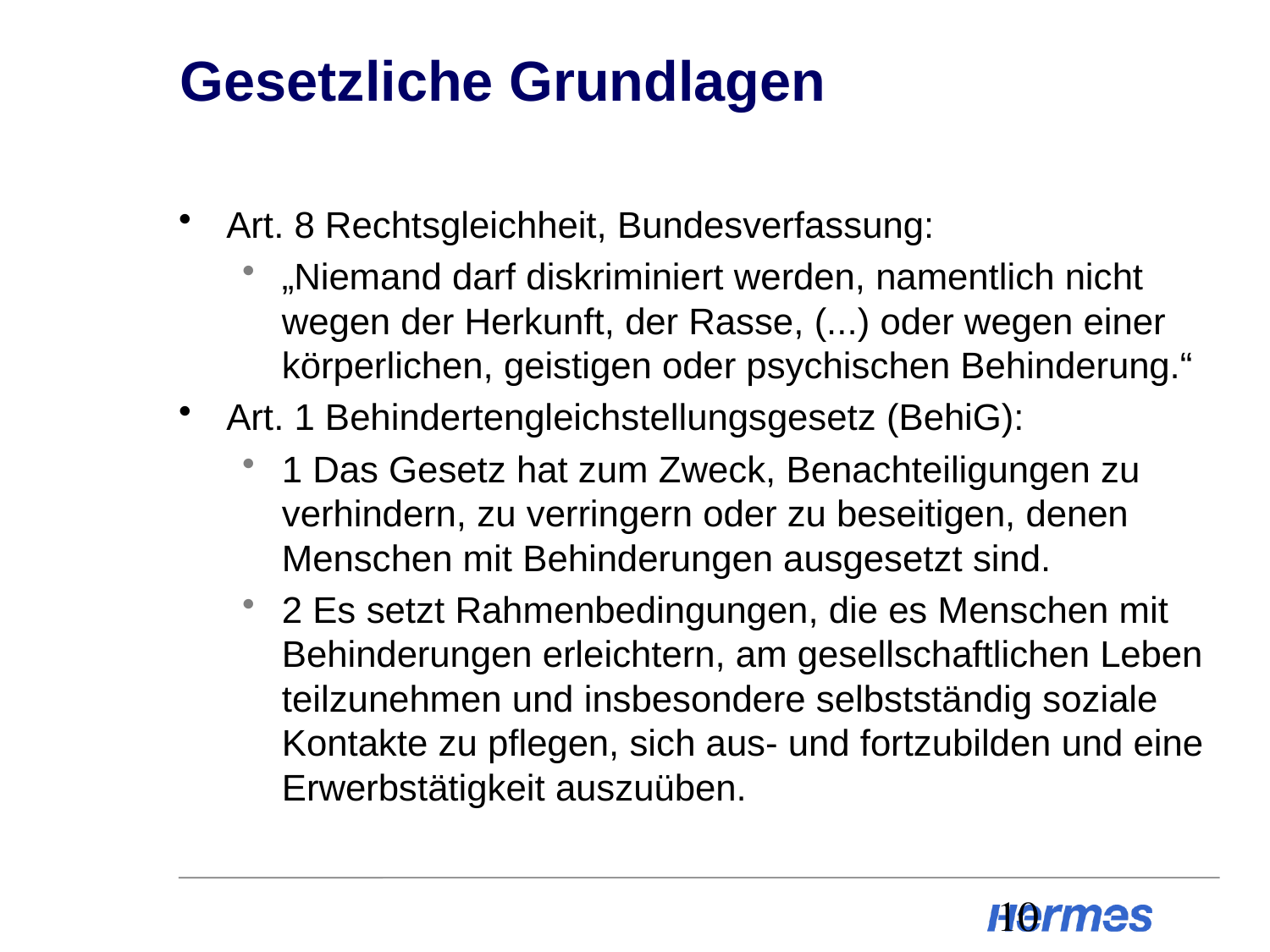

# Gesetzliche Grundlagen
Art. 8 Rechtsgleichheit, Bundesverfassung:
„Niemand darf diskriminiert werden, namentlich nicht wegen der Herkunft, der Rasse, (...) oder wegen einer körperlichen, geistigen oder psychischen Behinderung.“
Art. 1 Behindertengleichstellungsgesetz (BehiG):
1 Das Gesetz hat zum Zweck, Benachteiligungen zu verhindern, zu verringern oder zu beseitigen, denen Menschen mit Behinderungen ausgesetzt sind.
2 Es setzt Rahmenbedingungen, die es Menschen mit Behinderungen erleichtern, am gesellschaftlichen Leben teilzunehmen und insbesondere selbstständig soziale Kontakte zu pflegen, sich aus- und fortzubilden und eine Erwerbstätigkeit auszuüben.

10